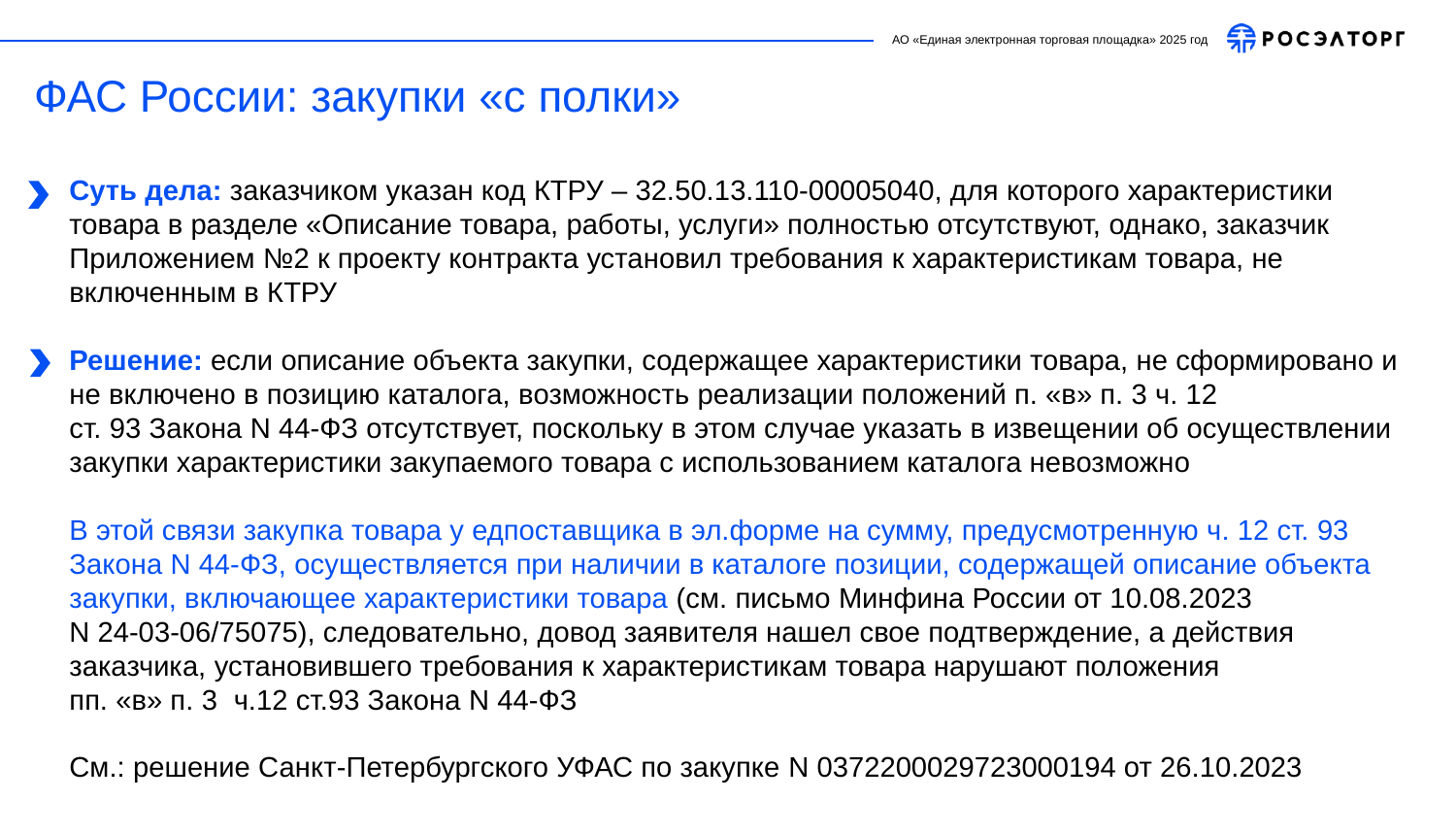

ФАС России: закупки «с полки»
Суть дела: заказчиком указан код КТРУ – 32.50.13.110-00005040, для которого характеристики товара в разделе «Описание товара, работы, услуги» полностью отсутствуют, однако, заказчик Приложением №2 к проекту контракта установил требования к характеристикам товара, не включенным в КТРУ

Решение: если описание объекта закупки, содержащее характеристики товара, не сформировано и не включено в позицию каталога, возможность реализации положений п. «в» п. 3 ч. 12
ст. 93 Закона N 44-ФЗ отсутствует, поскольку в этом случае указать в извещении об осуществлении закупки характеристики закупаемого товара с использованием каталога невозможно
В этой связи закупка товара у едпоставщика в эл.форме на сумму, предусмотренную ч. 12 ст. 93 Закона N 44-ФЗ, осуществляется при наличии в каталоге позиции, содержащей описание объекта закупки, включающее характеристики товара (см. письмо Минфина России от 10.08.2023
N 24-03-06/75075), следовательно, довод заявителя нашел свое подтверждение, а действия заказчика, установившего требования к характеристикам товара нарушают положения
пп. «в» п. 3  ч.12 ст.93 Закона N 44-ФЗ

См.: решение Санкт-Петербургского УФАС по закупке N 0372200029723000194 от 26.10.2023